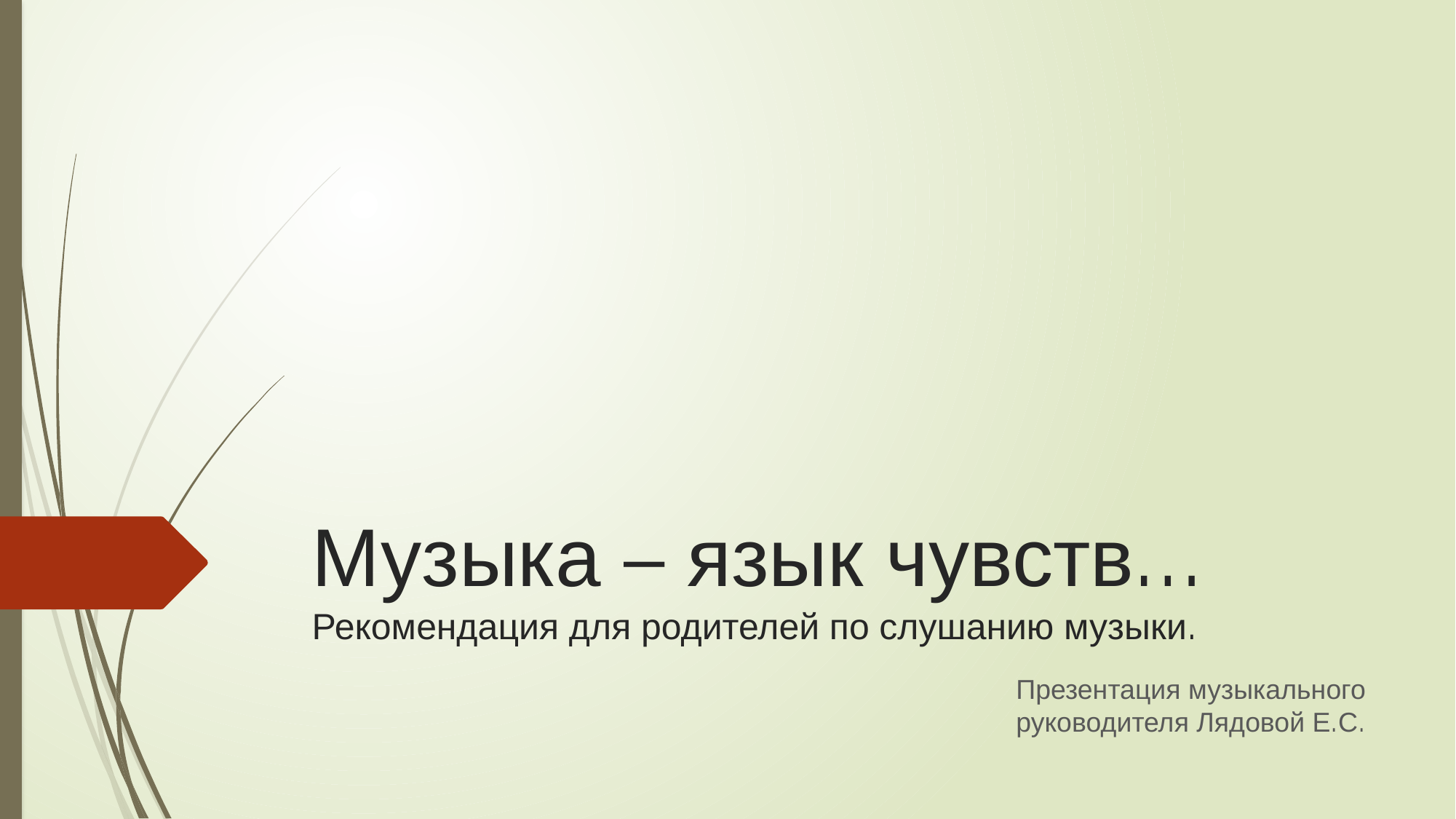

# Музыка – язык чувств… Рекомендация для родителей по слушанию музыки.
Презентация музыкального руководителя Лядовой Е.С.